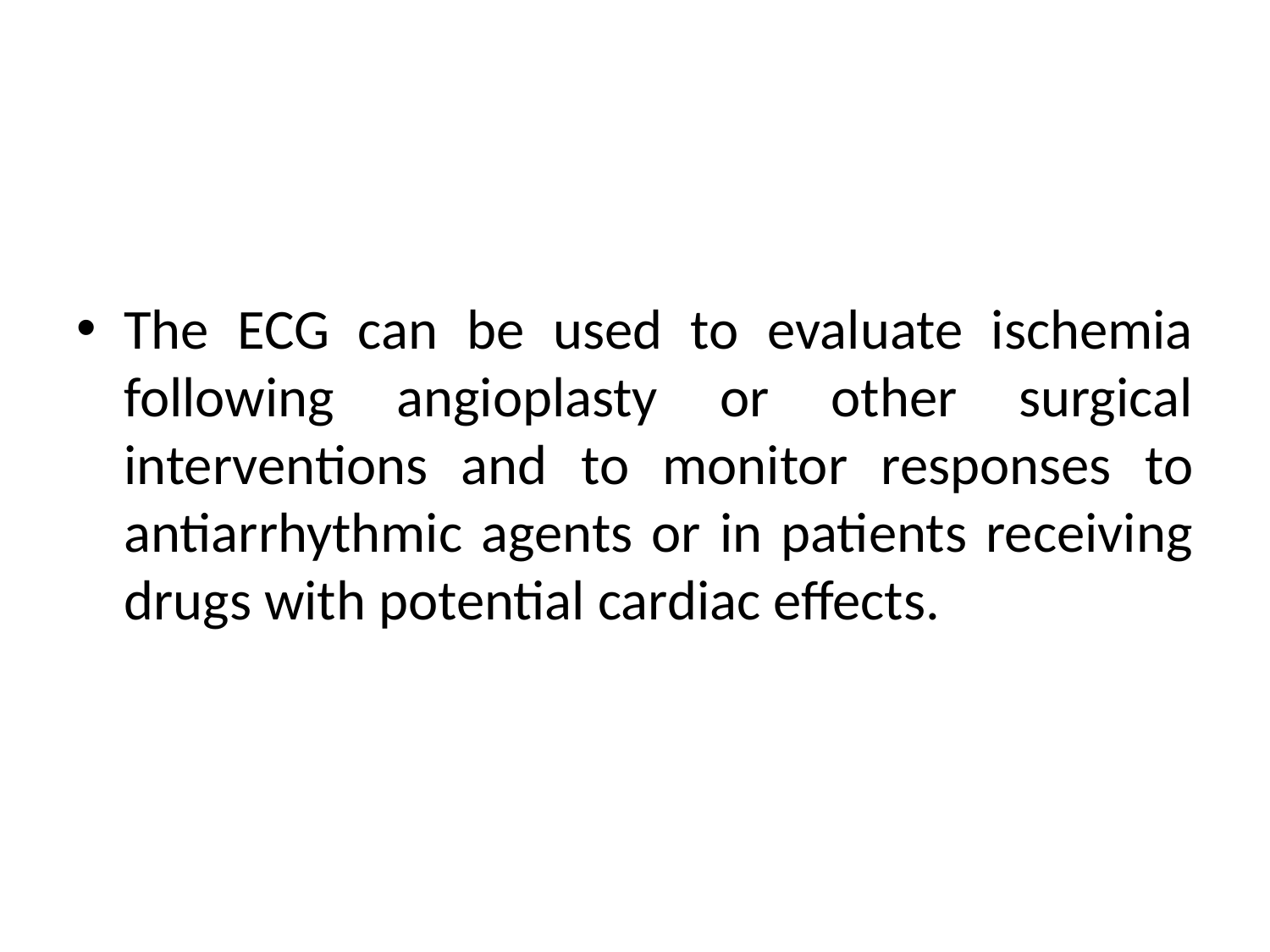

The ECG can be used to evaluate ischemia following angioplasty or other surgical interventions and to monitor responses to antiarrhythmic agents or in patients receiving drugs with potential cardiac effects.